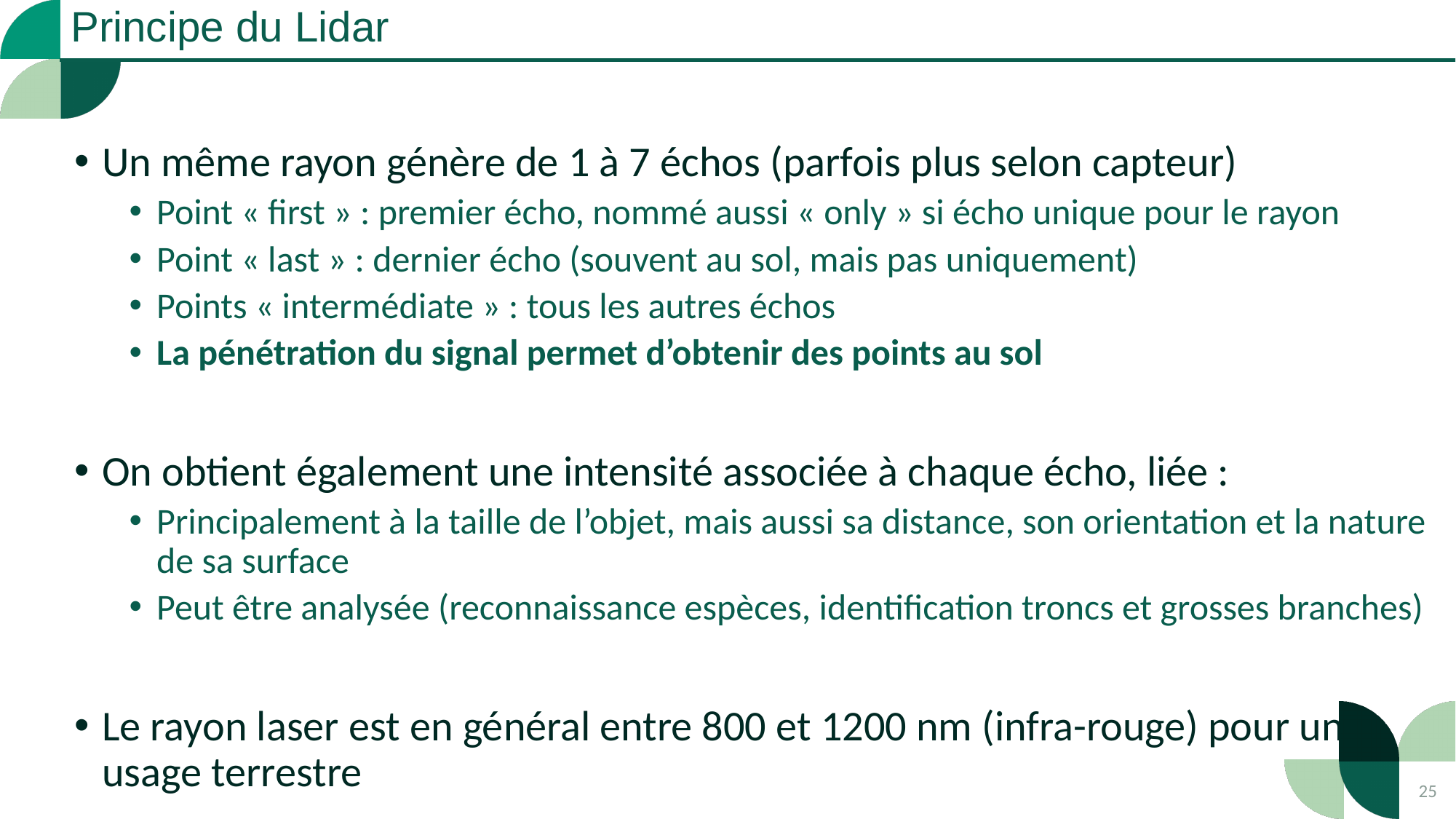

Principe du Lidar
Un même rayon génère de 1 à 7 échos (parfois plus selon capteur)
Point « first » : premier écho, nommé aussi « only » si écho unique pour le rayon
Point « last » : dernier écho (souvent au sol, mais pas uniquement)
Points « intermédiate » : tous les autres échos
La pénétration du signal permet d’obtenir des points au sol

On obtient également une intensité associée à chaque écho, liée :
Principalement à la taille de l’objet, mais aussi sa distance, son orientation et la nature de sa surface
Peut être analysée (reconnaissance espèces, identification troncs et grosses branches)

Le rayon laser est en général entre 800 et 1200 nm (infra-rouge) pour un usage terrestre

25